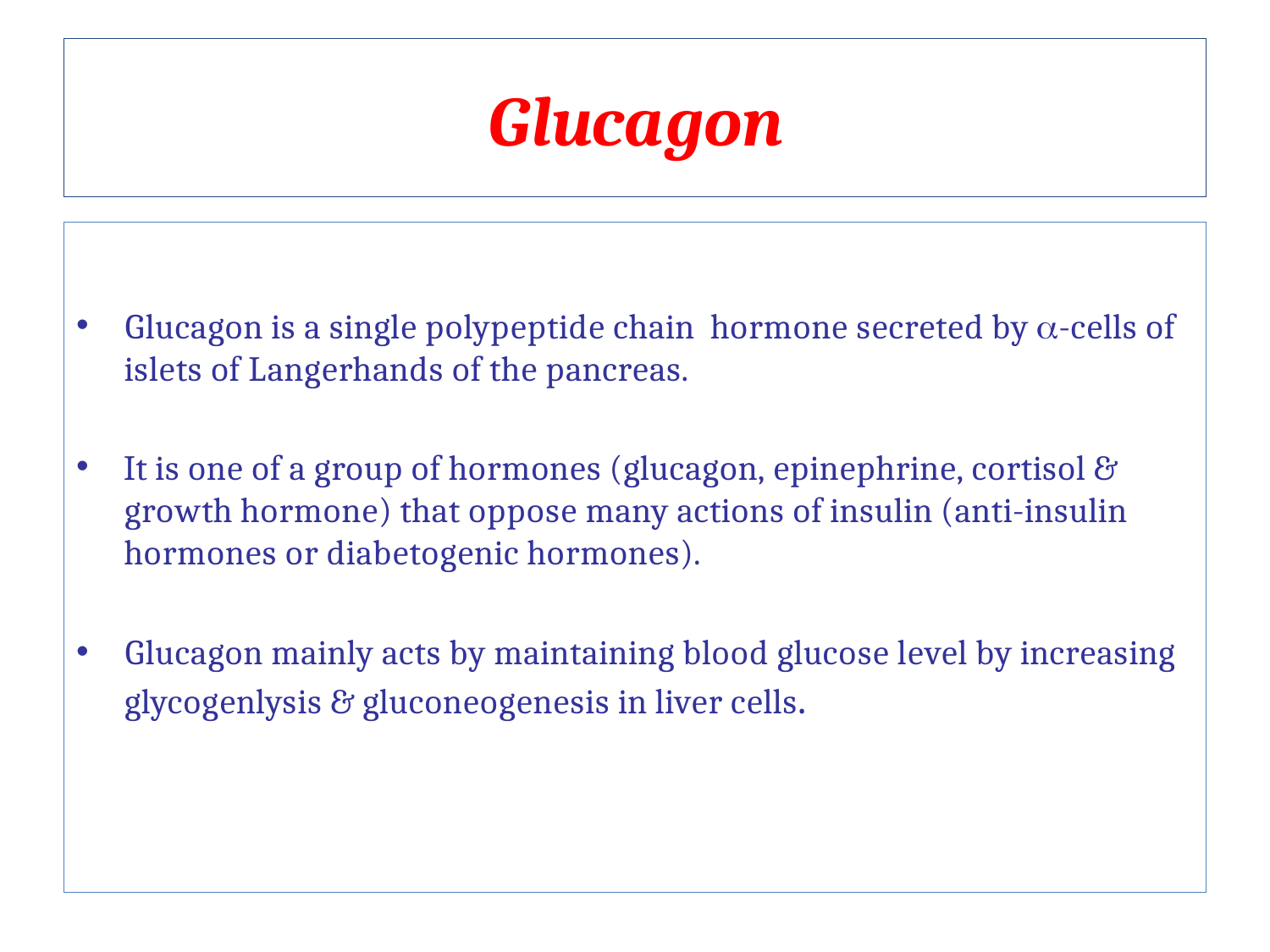

# Glucagon

Glucagon is a single polypeptide chain  hormone secreted by α-cells of islets of Langerhands of the pancreas.

It is one of a group of hormones (glucagon, epinephrine, cortisol & growth hormone) that oppose many actions of insulin (anti-insulin hormones or diabetogenic hormones).

Glucagon mainly acts by maintaining blood glucose level by increasing glycogenlysis & gluconeogenesis in liver cells.